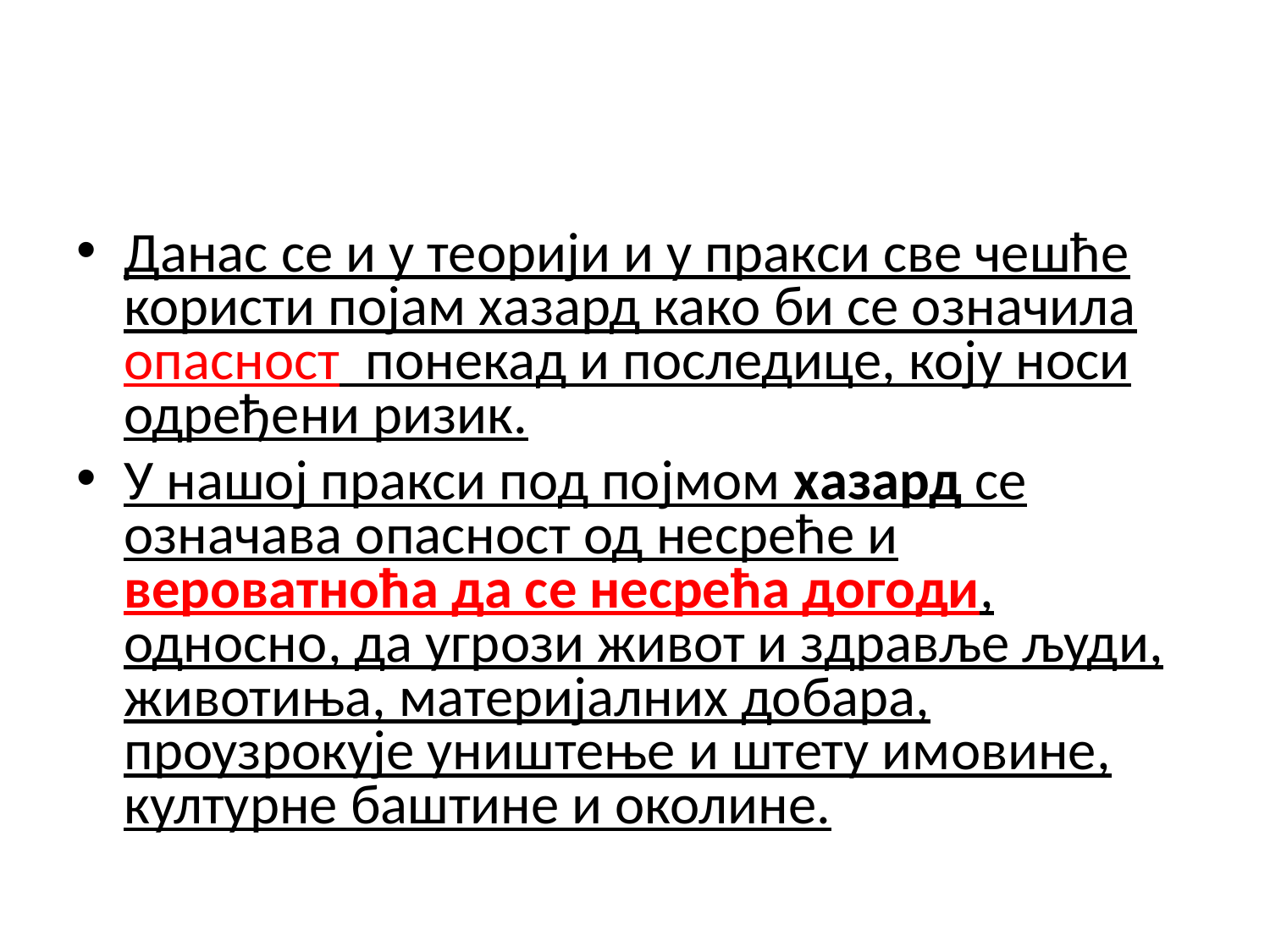

#
Данас се и у теорији и у пракси све чешће користи појам хазард како би се означила опасност  понекад и последице, коју носи одређени ризик.
У нашој пракси под појмом хазард се означава опасност од несреће и вероватноћа да се несрећа догоди, односно, да угрози живот и здравље људи, животиња, материјалних добара, проузрокује уништење и штету имовине, културне баштине и околине.